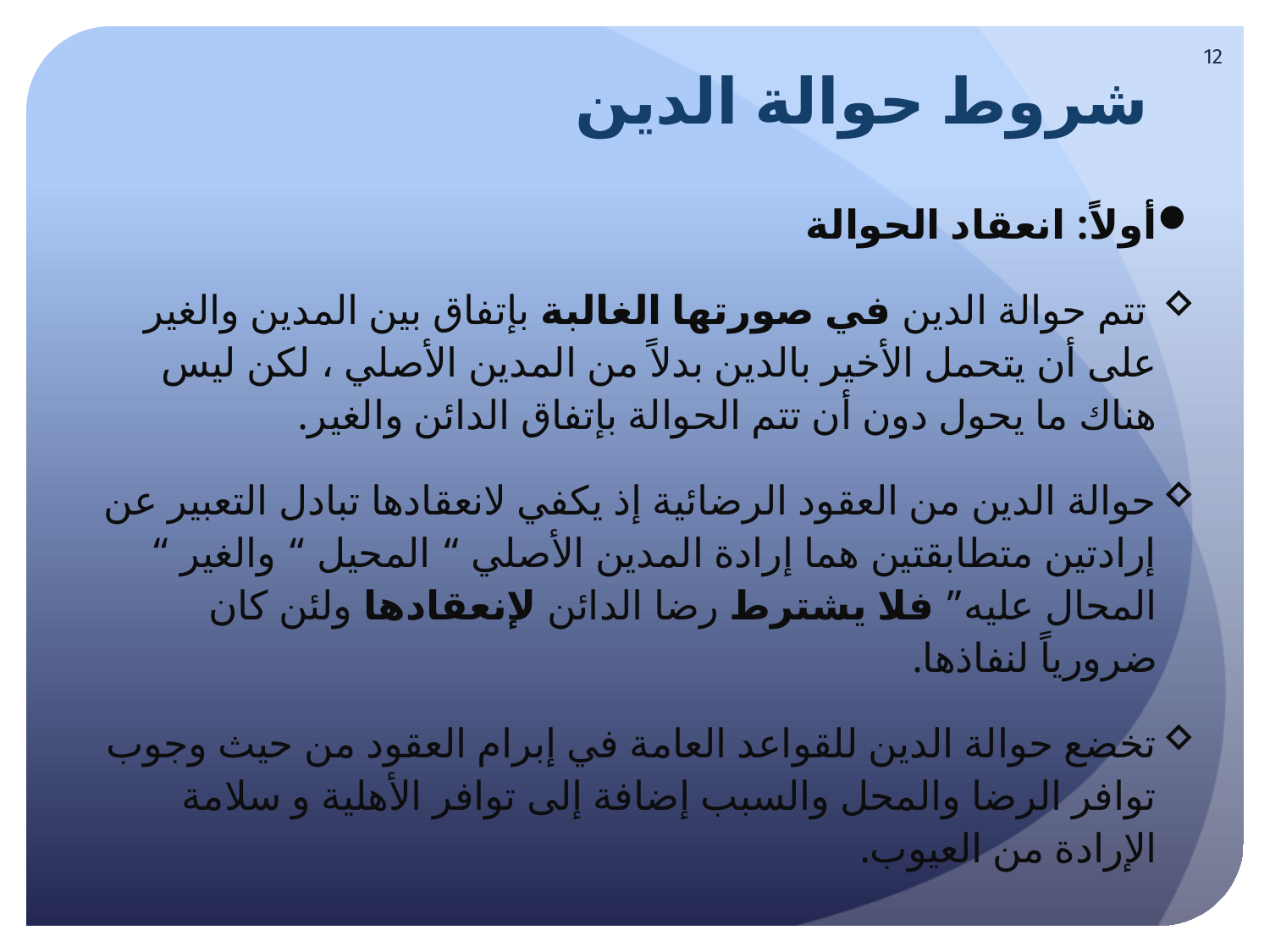

12
# شروط حوالة الدين
أولاً: انعقاد الحوالة
 تتم حوالة الدين في صورتها الغالبة بإتفاق بين المدين والغير على أن يتحمل الأخير بالدين بدلاً من المدين الأصلي ، لكن ليس هناك ما يحول دون أن تتم الحوالة بإتفاق الدائن والغير.
حوالة الدين من العقود الرضائية إذ يكفي لانعقادها تبادل التعبير عن إرادتين متطابقتين هما إرادة المدين الأصلي “ المحيل “ والغير “ المحال عليه” فلا يشترط رضا الدائن لإنعقادها ولئن كان ضرورياً لنفاذها.
تخضع حوالة الدين للقواعد العامة في إبرام العقود من حيث وجوب توافر الرضا والمحل والسبب إضافة إلى توافر الأهلية و سلامة الإرادة من العيوب.